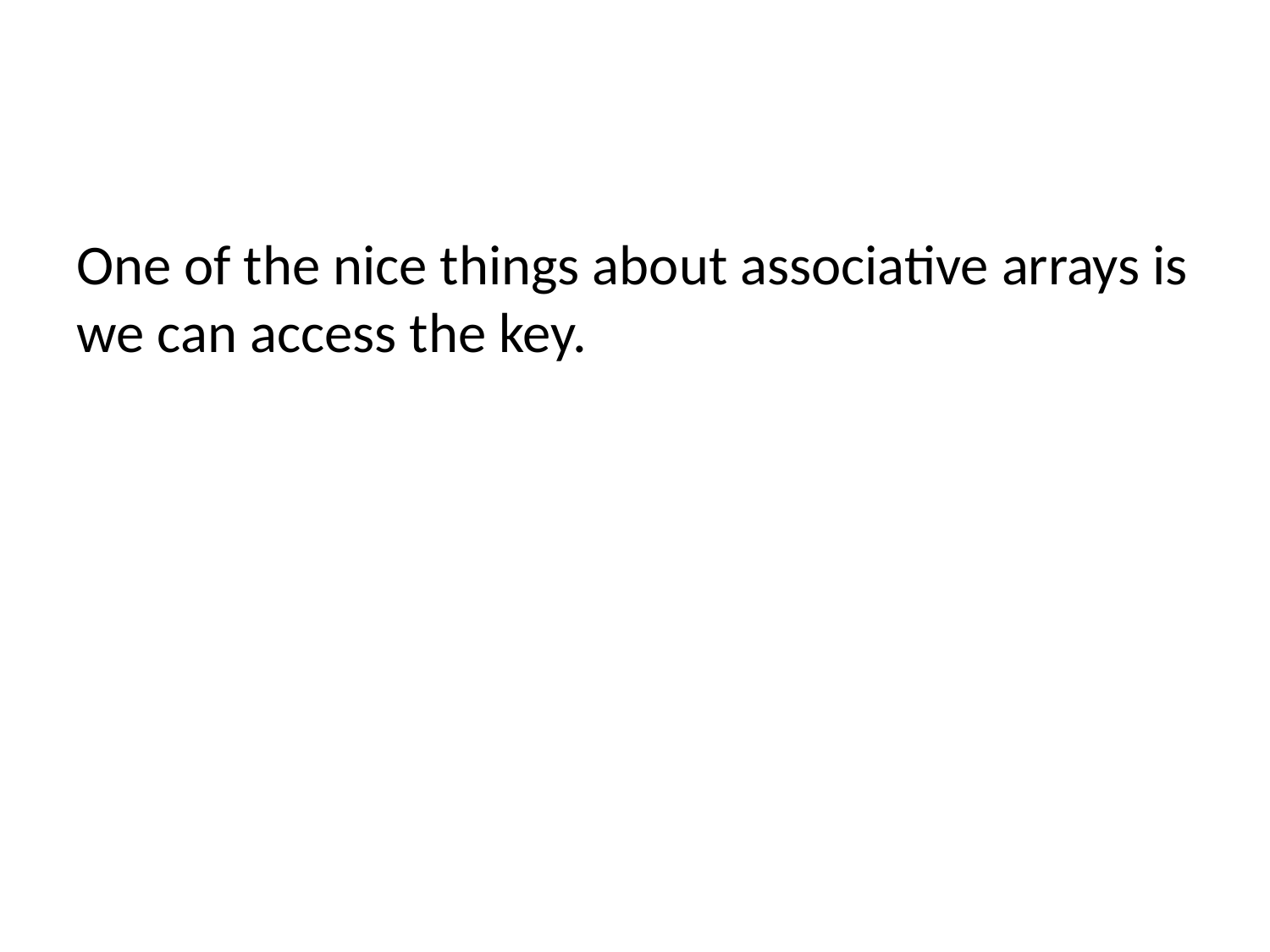

#
One of the nice things about associative arrays is we can access the key.